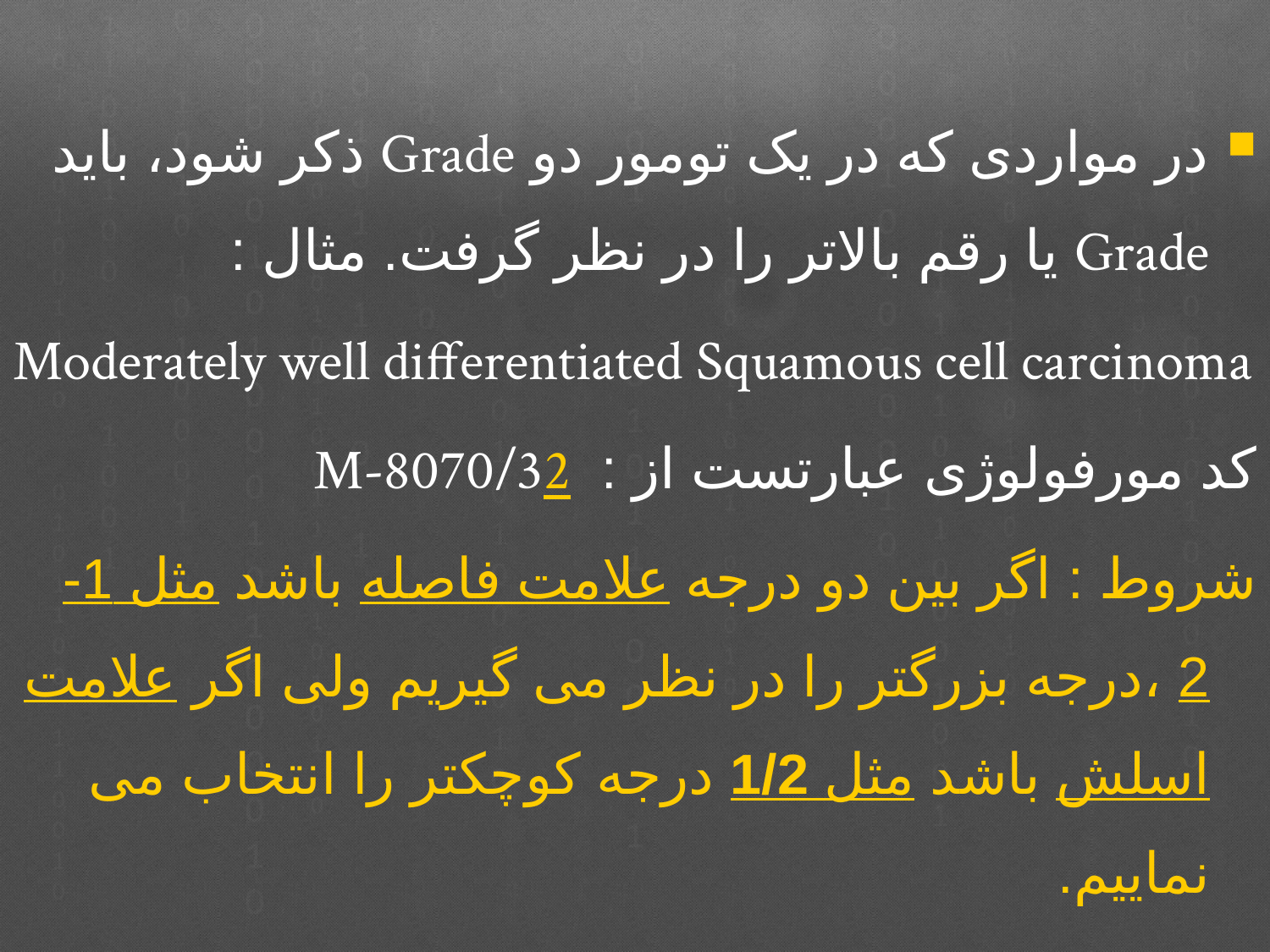

در مواردی که در یک تومور دو Grade ذکر شود، باید Grade یا رقم بالاتر را در نظر گرفت. مثال :
Moderately well differentiated Squamous cell carcinoma
کد مورفولوژی عبارتست از :  M-8070/32
شروط : اگر بین دو درجه علامت فاصله باشد مثل 1-2 ،درجه بزرگتر را در نظر می گیریم ولی اگر علامت اسلش باشد مثل 1/2 درجه کوچکتر را انتخاب می نماییم.